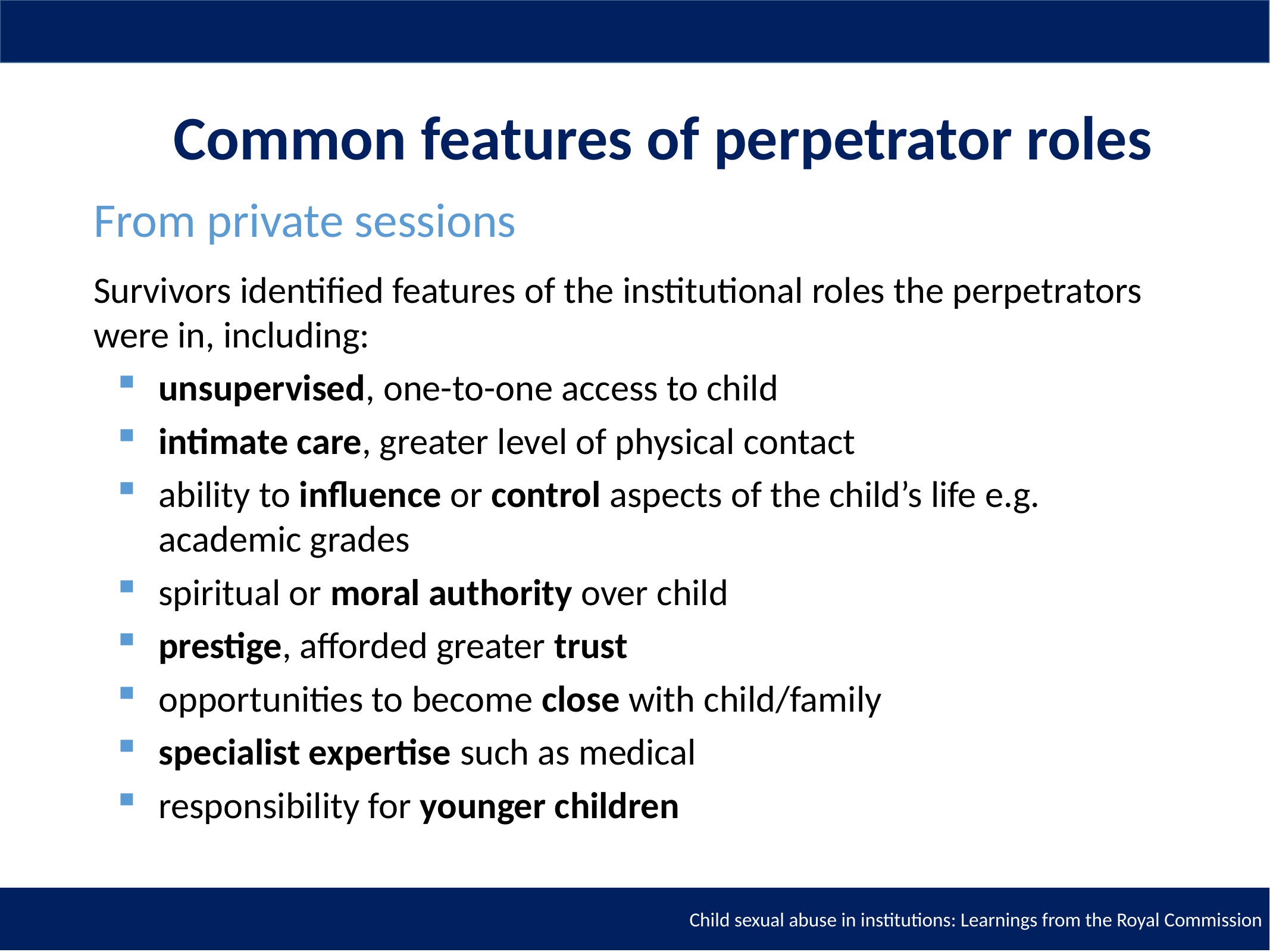

# Common features of perpetrator roles
From private sessions
Survivors identified features of the institutional roles the perpetrators were in, including:
unsupervised, one-to-one access to child
intimate care, greater level of physical contact
ability to influence or control aspects of the child’s life e.g. academic grades
spiritual or moral authority over child
prestige, afforded greater trust
opportunities to become close with child/family
specialist expertise such as medical
responsibility for younger children

Child sexual abuse in institutions: Learnings from the Royal Commission